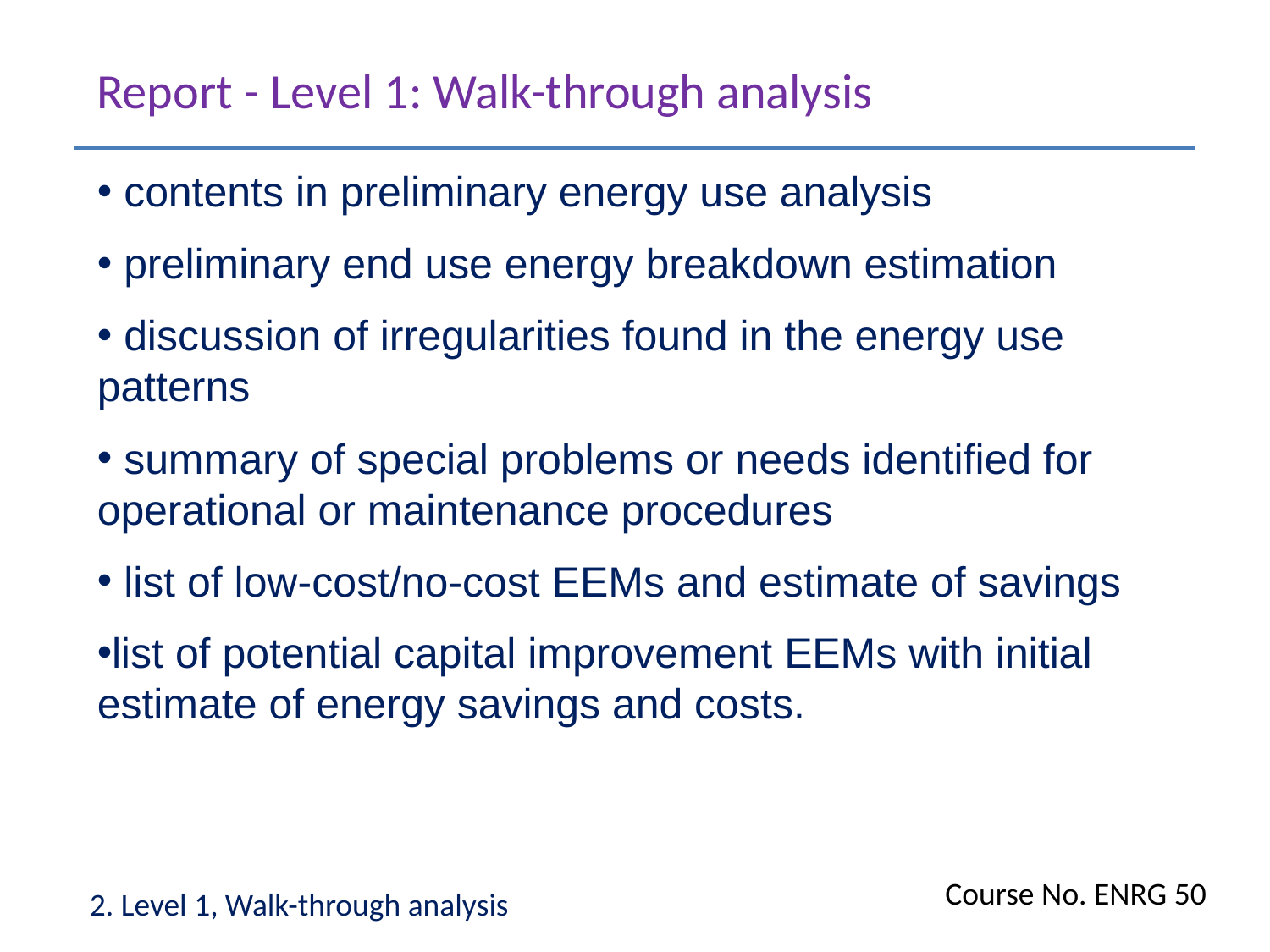

Report - Level 1: Walk-through analysis
 contents in preliminary energy use analysis
 preliminary end use energy breakdown estimation
 discussion of irregularities found in the energy use patterns
 summary of special problems or needs identified for operational or maintenance procedures
 list of low-cost/no-cost EEMs and estimate of savings
list of potential capital improvement EEMs with initial estimate of energy savings and costs.
Course No. ENRG 50
2. Level 1, Walk-through analysis